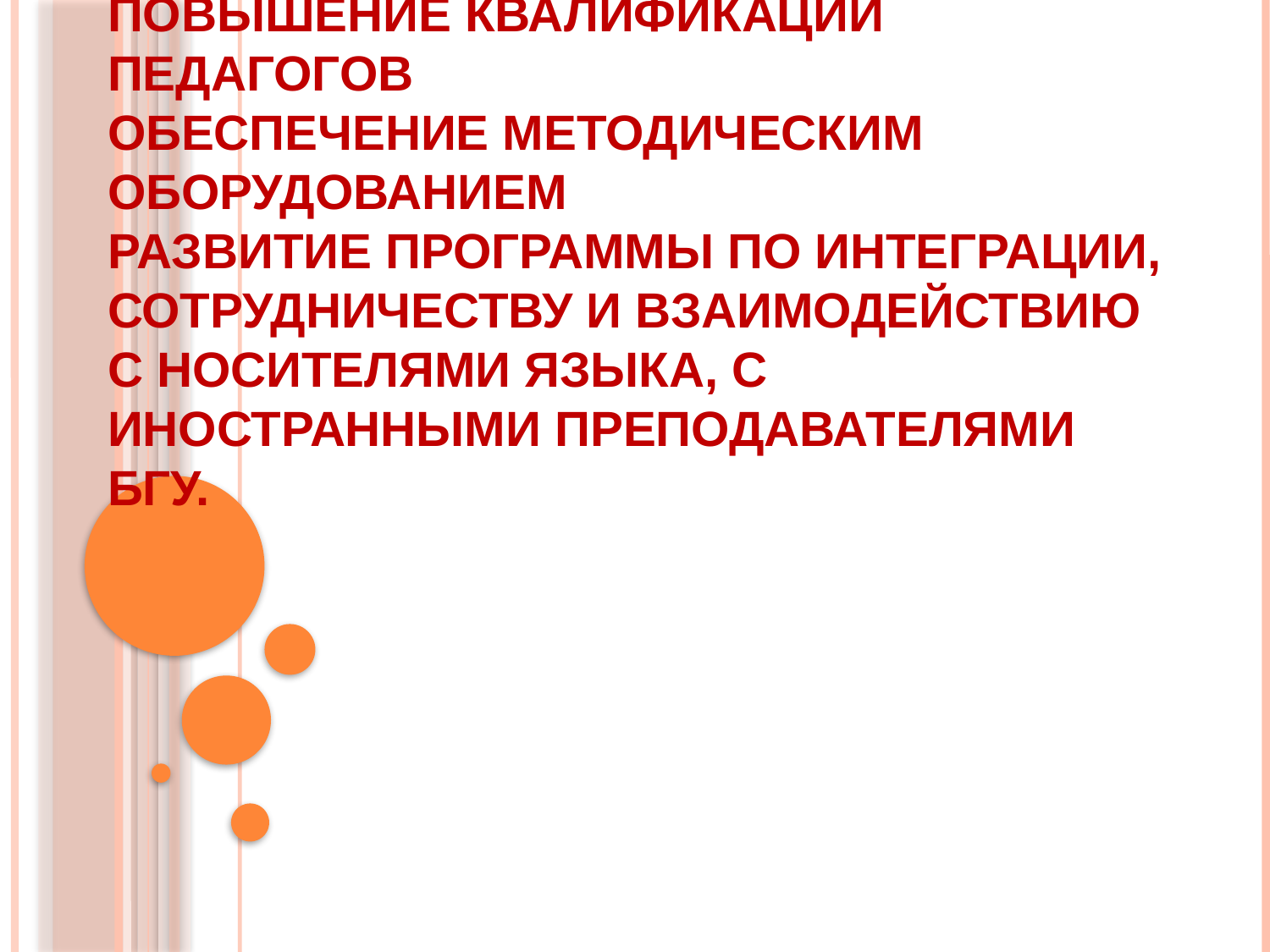

# Привлечение кадров Повышение квалификации педагогов Обеспечение методическим оборудованием Развитие программы по интеграции, сотрудничеству и взаимодействию с носителями языка, с иностранными преподавателями БГУ.